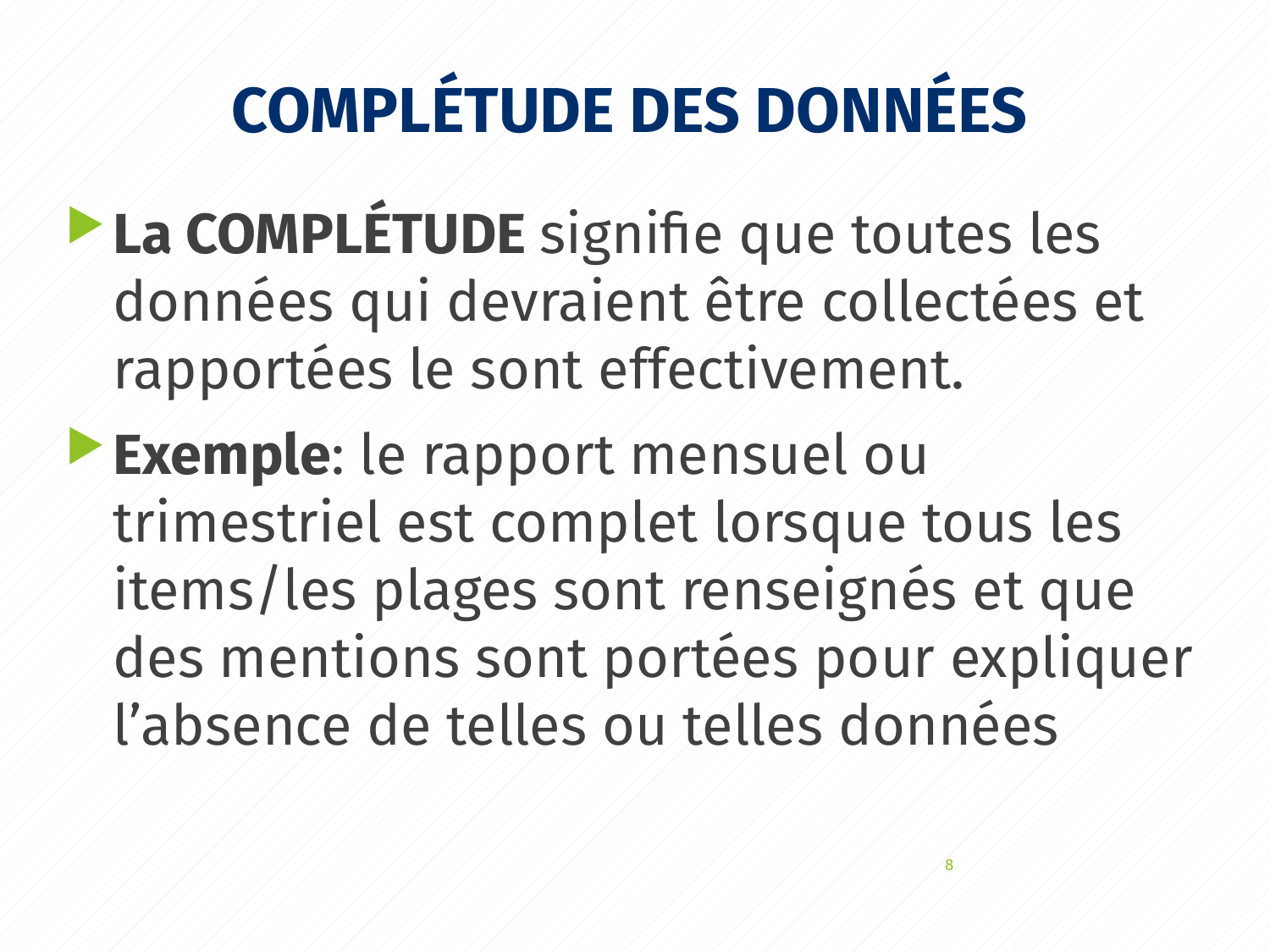

# COMPLÉTUDE DES DONNÉES
La COMPLÉTUDE signifie que toutes les données qui devraient être collectées et rapportées le sont effectivement.
Exemple: le rapport mensuel ou trimestriel est complet lorsque tous les items/les plages sont renseignés et que des mentions sont portées pour expliquer l’absence de telles ou telles données

8